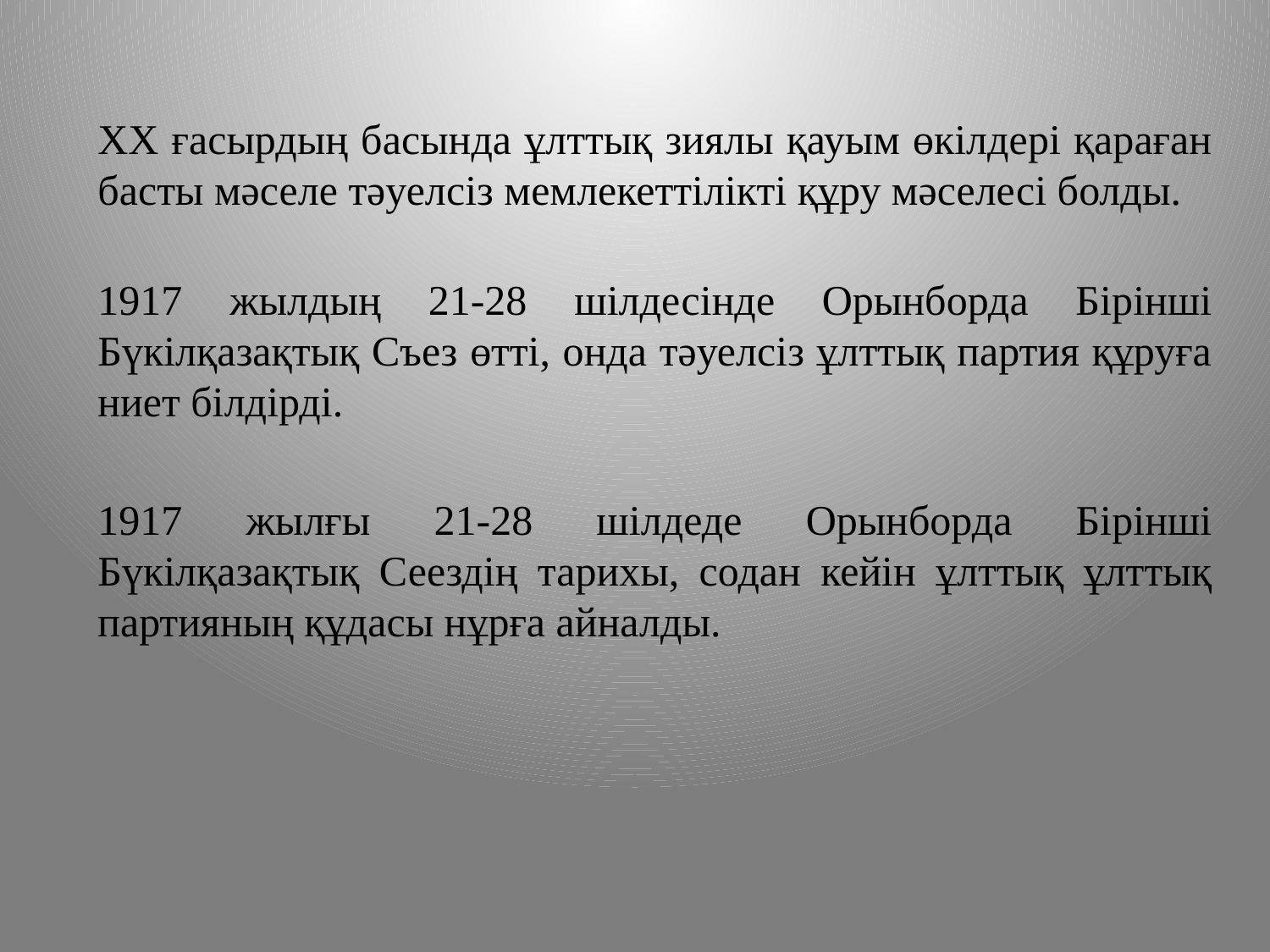

ХХ ғасырдың басында ұлттық зиялы қауым өкілдері қараған басты мәселе тәуелсіз мемлекеттілікті құру мәселесі болды.
1917 жылдың 21-28 шілдесінде Орынборда Бірінші Бүкілқазақтық Съез өтті, онда тәуелсіз ұлттық партия құруға ниет білдірді.

1917 жылғы 21-28 шілдеде Орынборда Бірінші Бүкілқазақтық Сеездің тарихы, содан кейін ұлттық ұлттық партияның құдасы нұрға айналды.